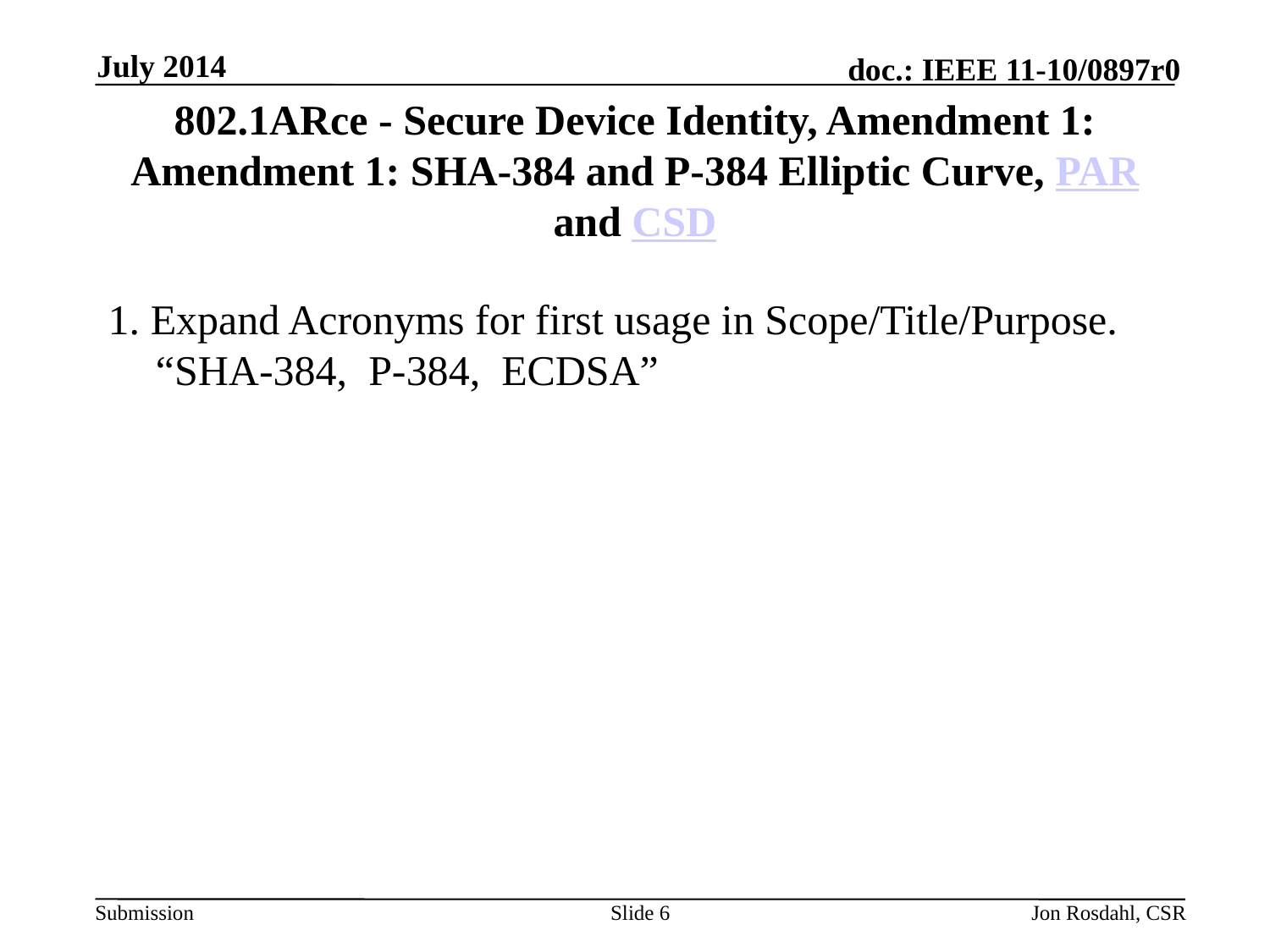

July 2014
# 802.1ARce - Secure Device Identity, Amendment 1: Amendment 1: SHA-384 and P-384 Elliptic Curve, PAR and CSD
1. Expand Acronyms for first usage in Scope/Title/Purpose. “SHA-384,  P-384,  ECDSA”
Slide 6
Jon Rosdahl, CSR